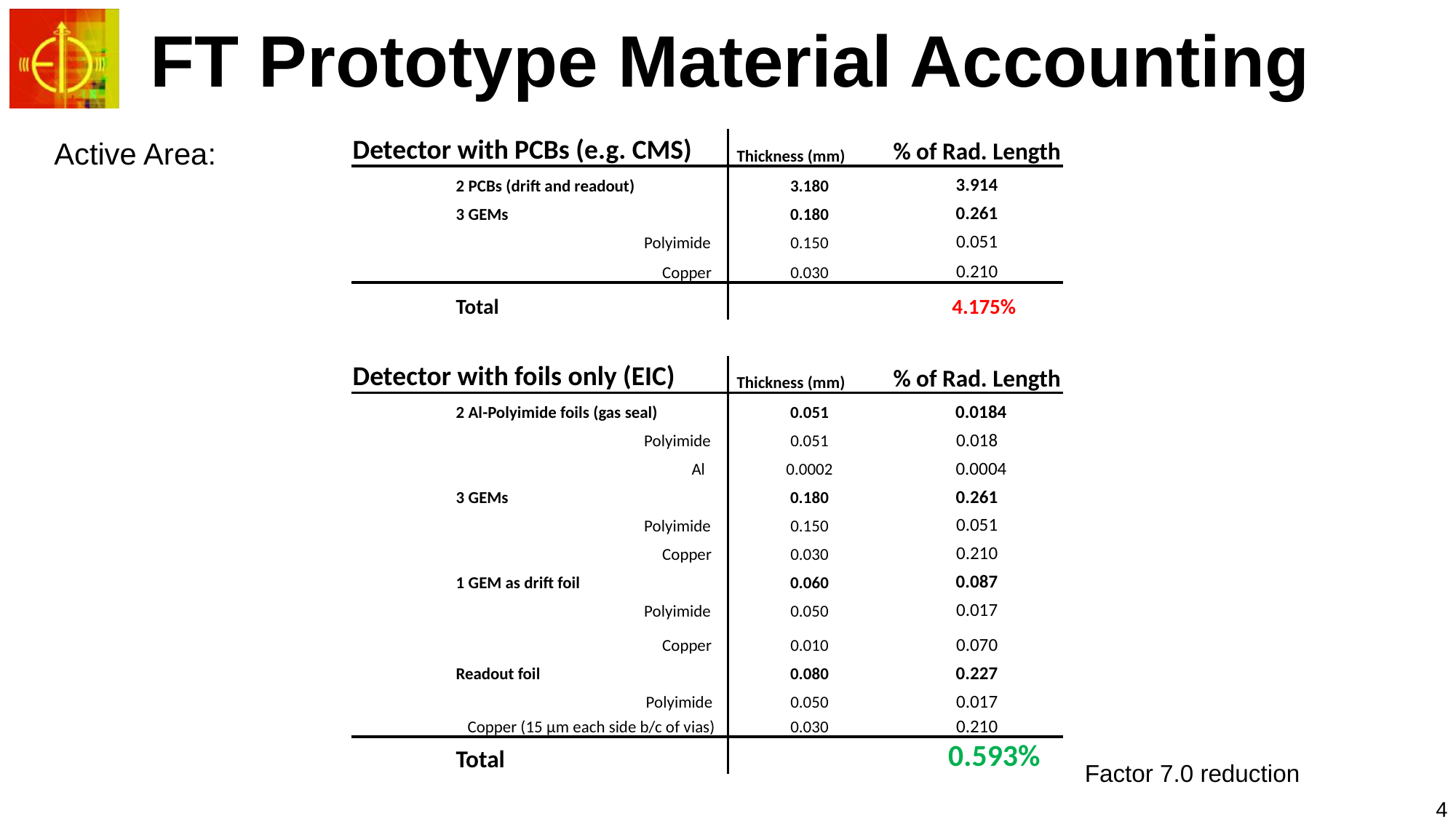

# FT Prototype Material Accounting
Active Area:
| Detector with PCBs (e.g. CMS) |  | Thickness (mm) | % of Rad. Length |
| --- | --- | --- | --- |
|  | 2 PCBs (drift and readout) | 3.180 | 3.914 |
|  | 3 GEMs | 0.180 | 0.261 |
|  | Polyimide | 0.150 | 0.051 |
|  | Copper | 0.030 | 0.210 |
|  | Total |  | 4.175% |
|  |  |  |  |
| Detector with foils only (EIC) |  | Thickness (mm) | % of Rad. Length |
|  | 2 Al-Polyimide foils (gas seal) | 0.051 | 0.0184 |
|  | Polyimide | 0.051 | 0.018 |
|  | Al | 0.0002 | 0.0004 |
|  | 3 GEMs | 0.180 | 0.261 |
|  | Polyimide | 0.150 | 0.051 |
|  | Copper | 0.030 | 0.210 |
|  | 1 GEM as drift foil | 0.060 | 0.087 |
|  | Polyimide | 0.050 | 0.017 |
|  | Copper | 0.010 | 0.070 |
|  | Readout foil | 0.080 | 0.227 |
|  | Polyimide | 0.050 | 0.017 |
|  | Copper (15 µm each side b/c of vias) | 0.030 | 0.210 |
|  | Total |  | 0.593% |
Factor 7.0 reduction
4